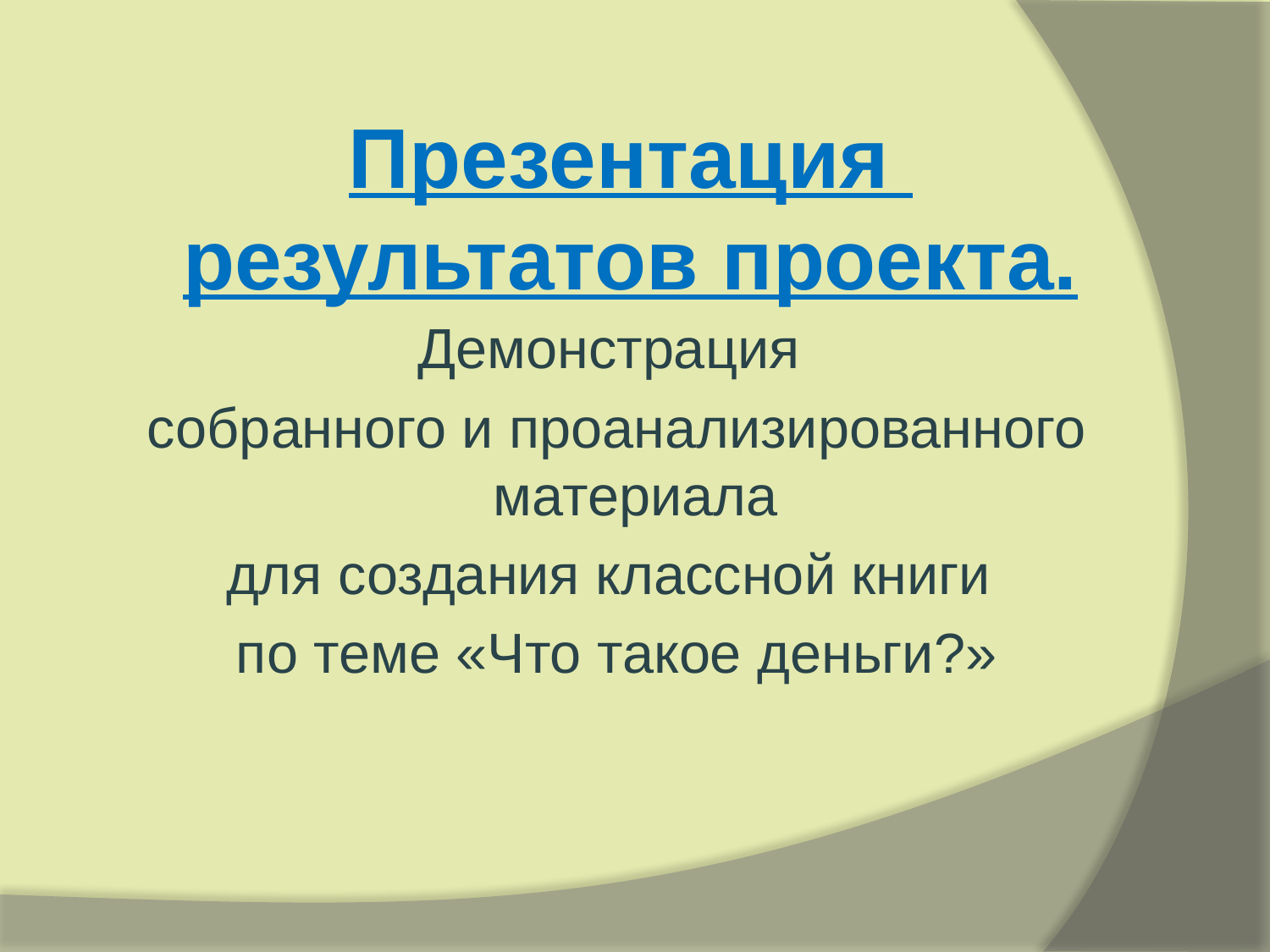

# Презентация результатов проекта.
Демонстрация
собранного и проанализированного материала
для создания классной книги
по теме «Что такое деньги?»